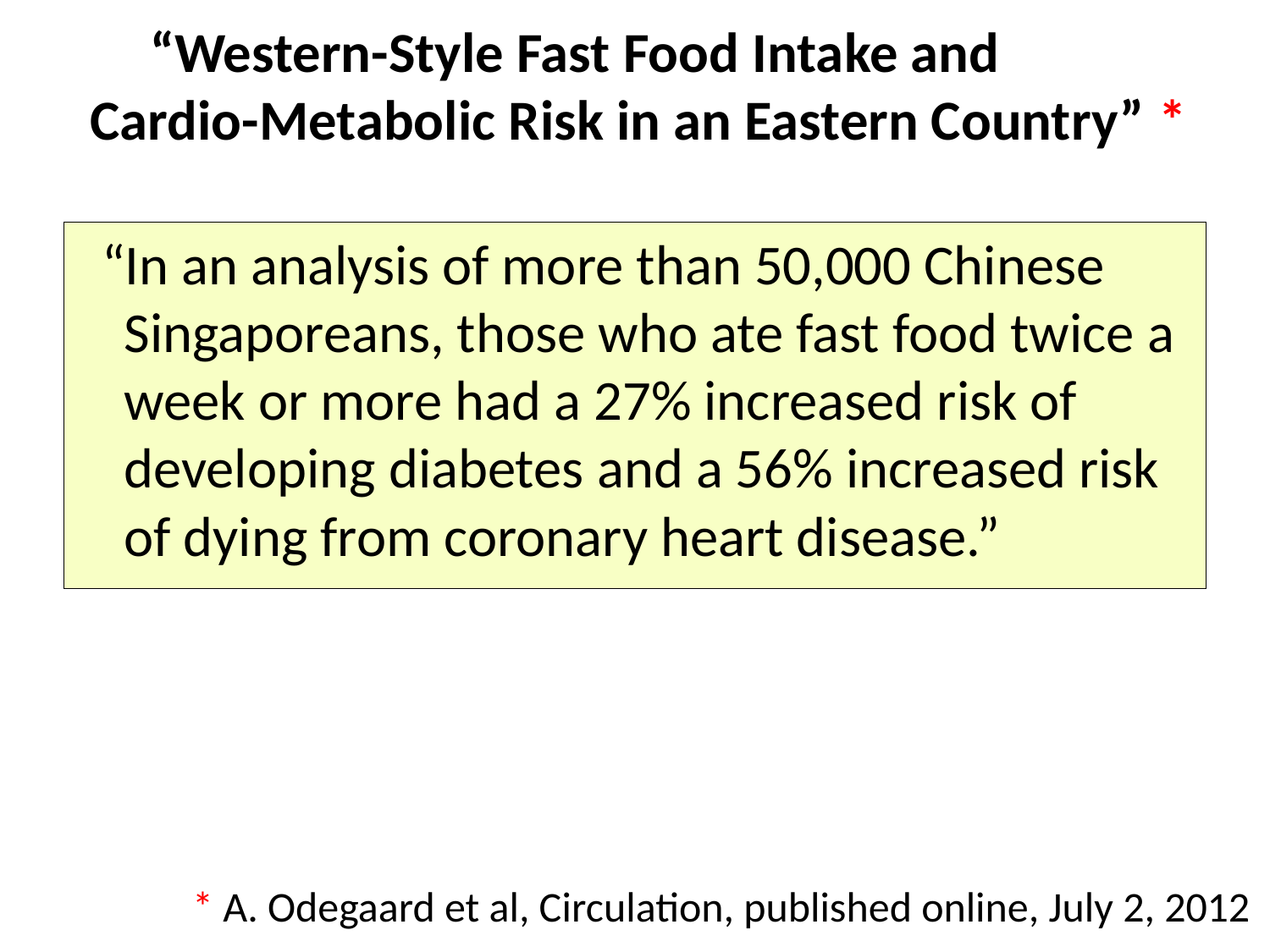

# “Western-Style Fast Food Intake and             Cardio-Metabolic Risk in an Eastern Country” *
  “In an analysis of more than 50,000 Chinese Singaporeans, those who ate fast food twice a week or more had a 27% increased risk of developing diabetes and a 56% increased risk of dying from coronary heart disease.”
* A. Odegaard et al, Circulation, published online, July 2, 2012